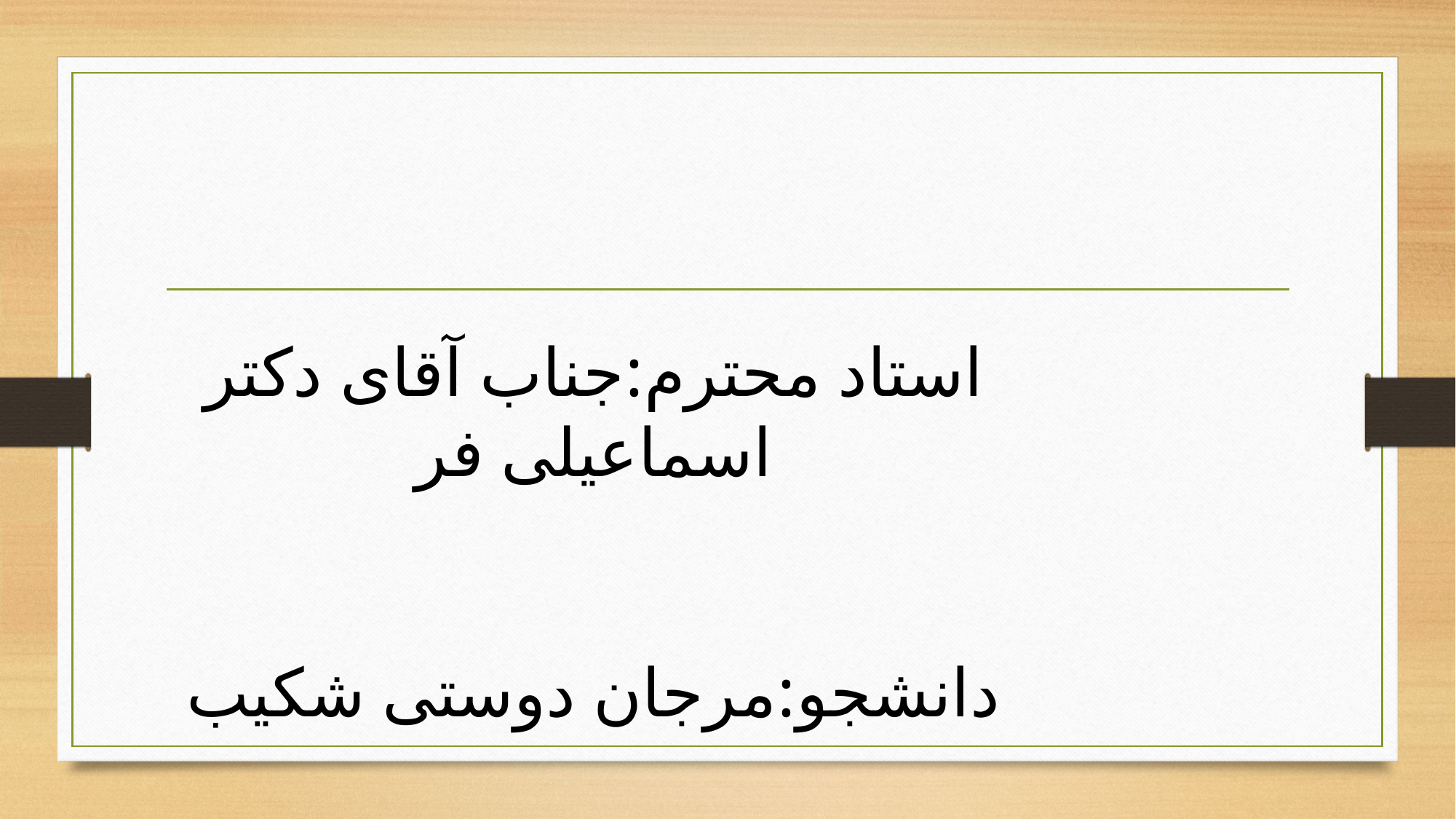

# استاد محترم:جناب آقای دکتر اسماعیلی فر دانشجو:مرجان دوستی شکیب